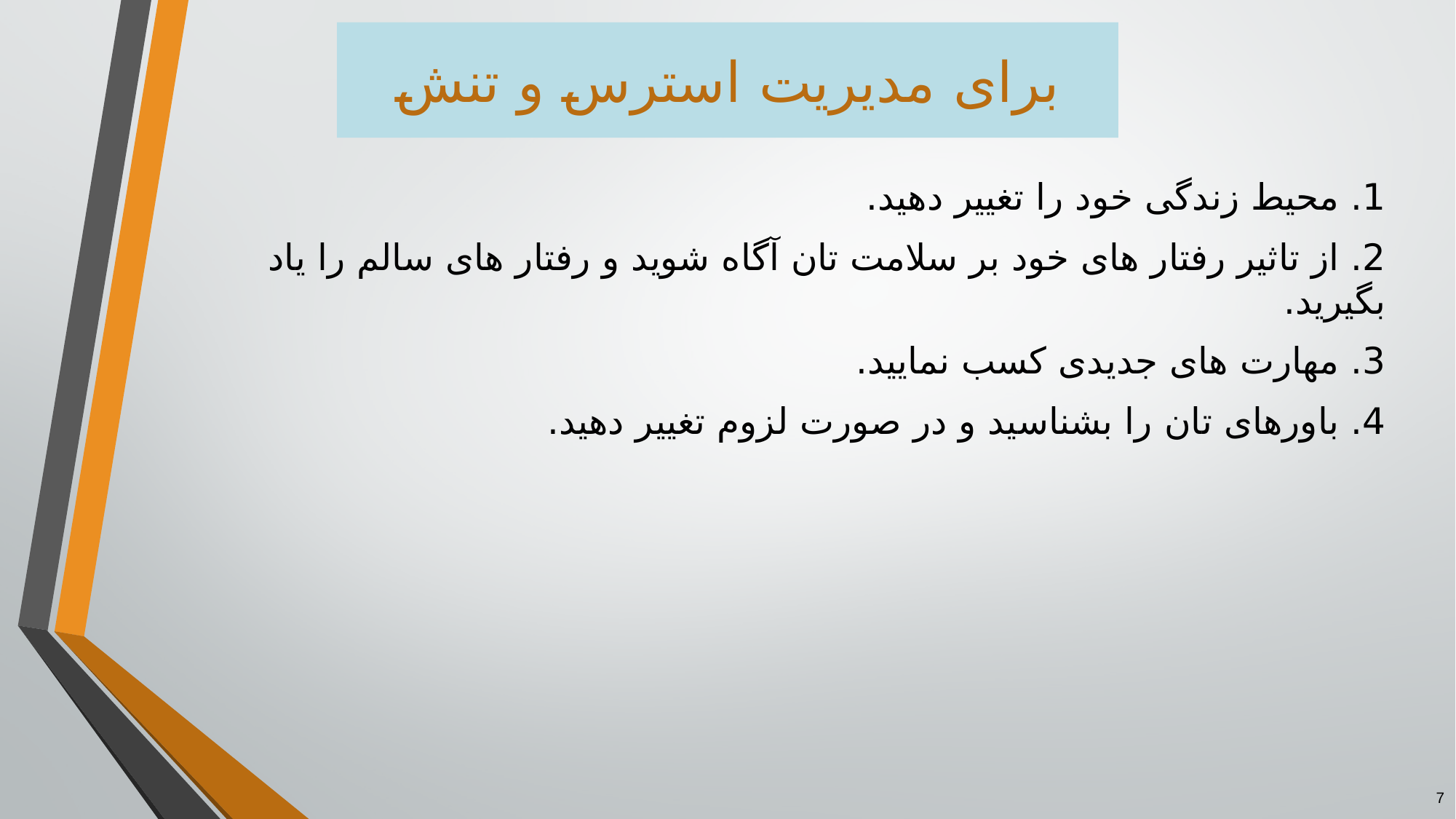

# برای مدیریت استرس و تنش
1. محیط زندگی خود را تغییر دهید.
2. از تاثیر رفتار های خود بر سلامت تان آگاه شوید و رفتار های سالم را یاد بگیرید.
3. مهارت های جدیدی کسب نمایید.
4. باورهای تان را بشناسید و در صورت لزوم تغییر دهید.

7